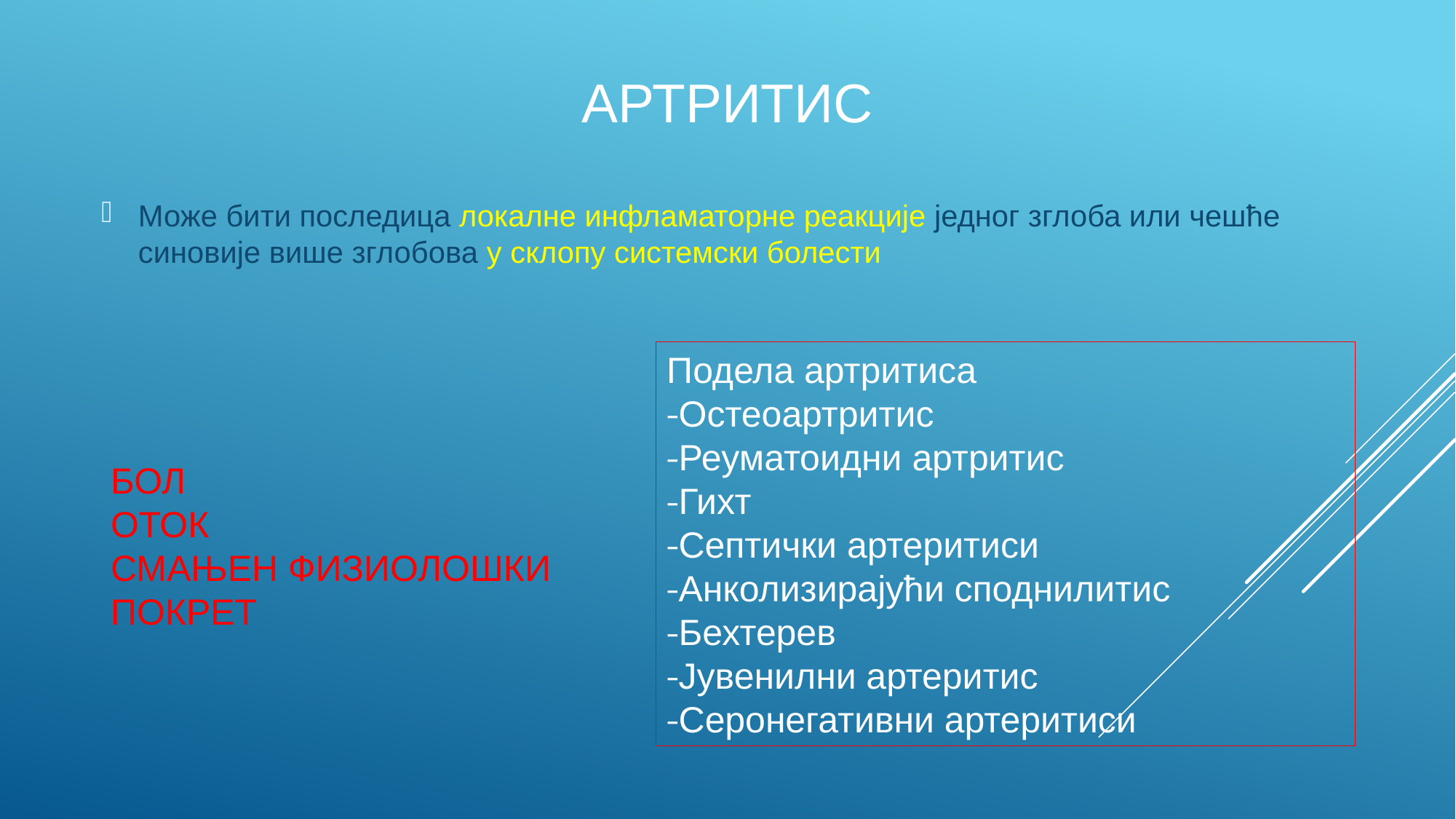

# АРТРИТИС
Може бити последица локалне инфламаторне реакције једног зглоба или чешће синовије више зглобова у склопу системски болести

Подела артритиса
-Остеоартритис
-Реуматоидни артритис
-Гихт
‑Септички артеритиси
‑Анколизирајући споднилитис ‑Бехтерев
-Јувенилни артеритис
-Серонегативни артеритиси
БОЛ
ОТОК
СМАЊЕН ФИЗИОЛОШКИ ПОКРЕТ